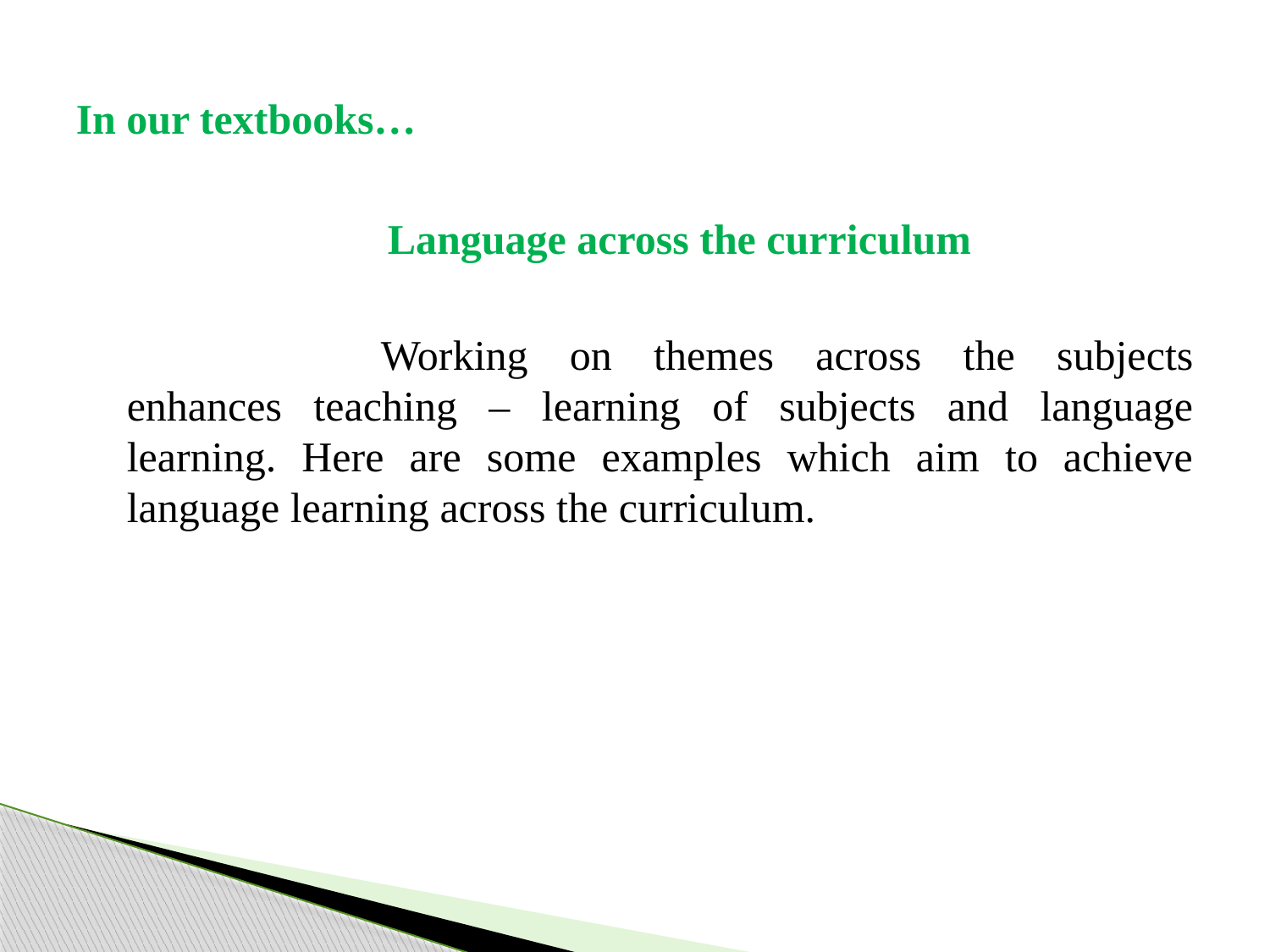

# In our textbooks…
       Language across the curriculum

			Working on themes across the subjects enhances teaching – learning of subjects and language learning. Here are some examples which aim to achieve language learning across the curriculum.